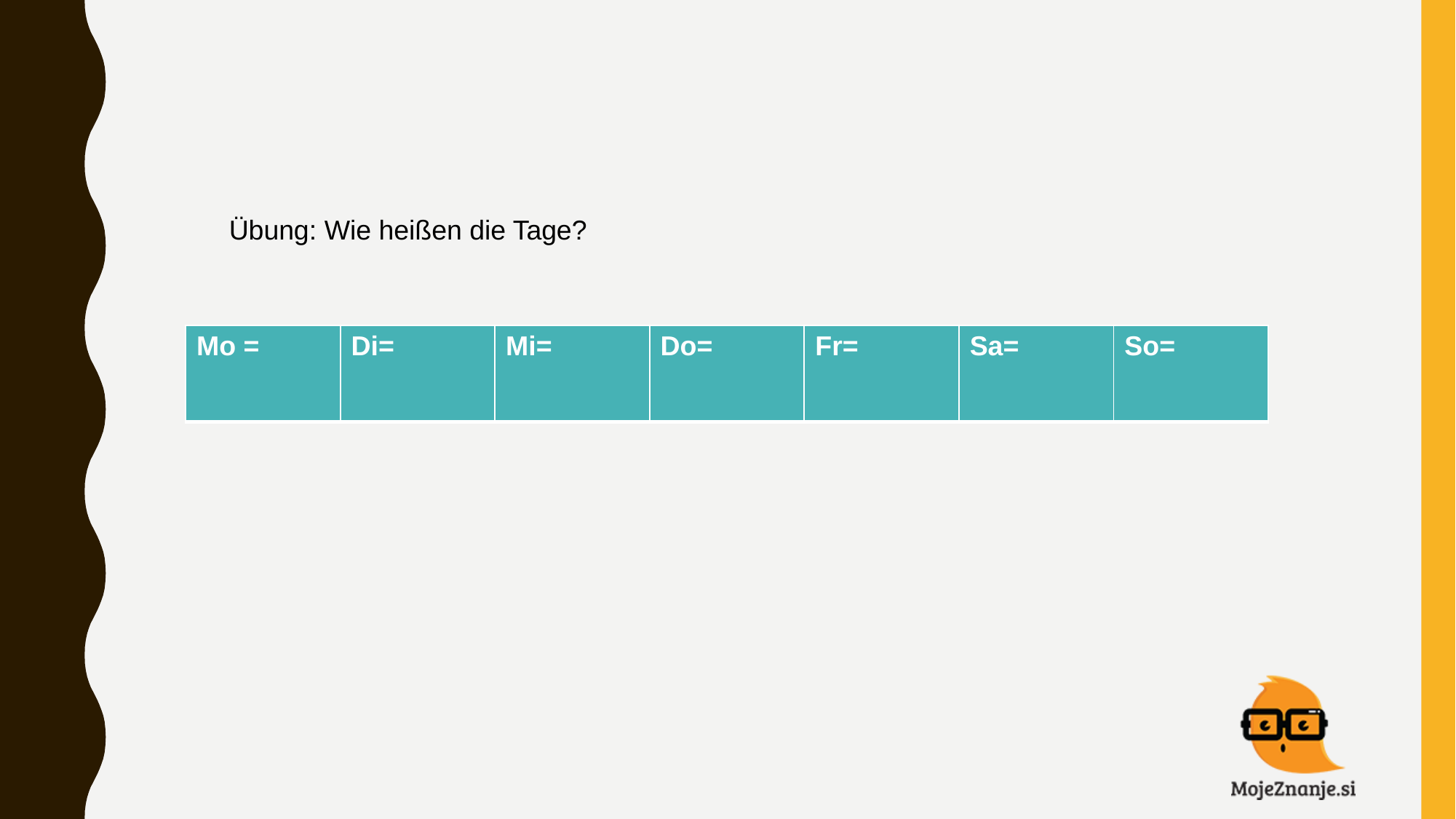

Übung: Wie heißen die Tage?
| Mo = | Di= | Mi= | Do= | Fr= | Sa= | So= |
| --- | --- | --- | --- | --- | --- | --- |